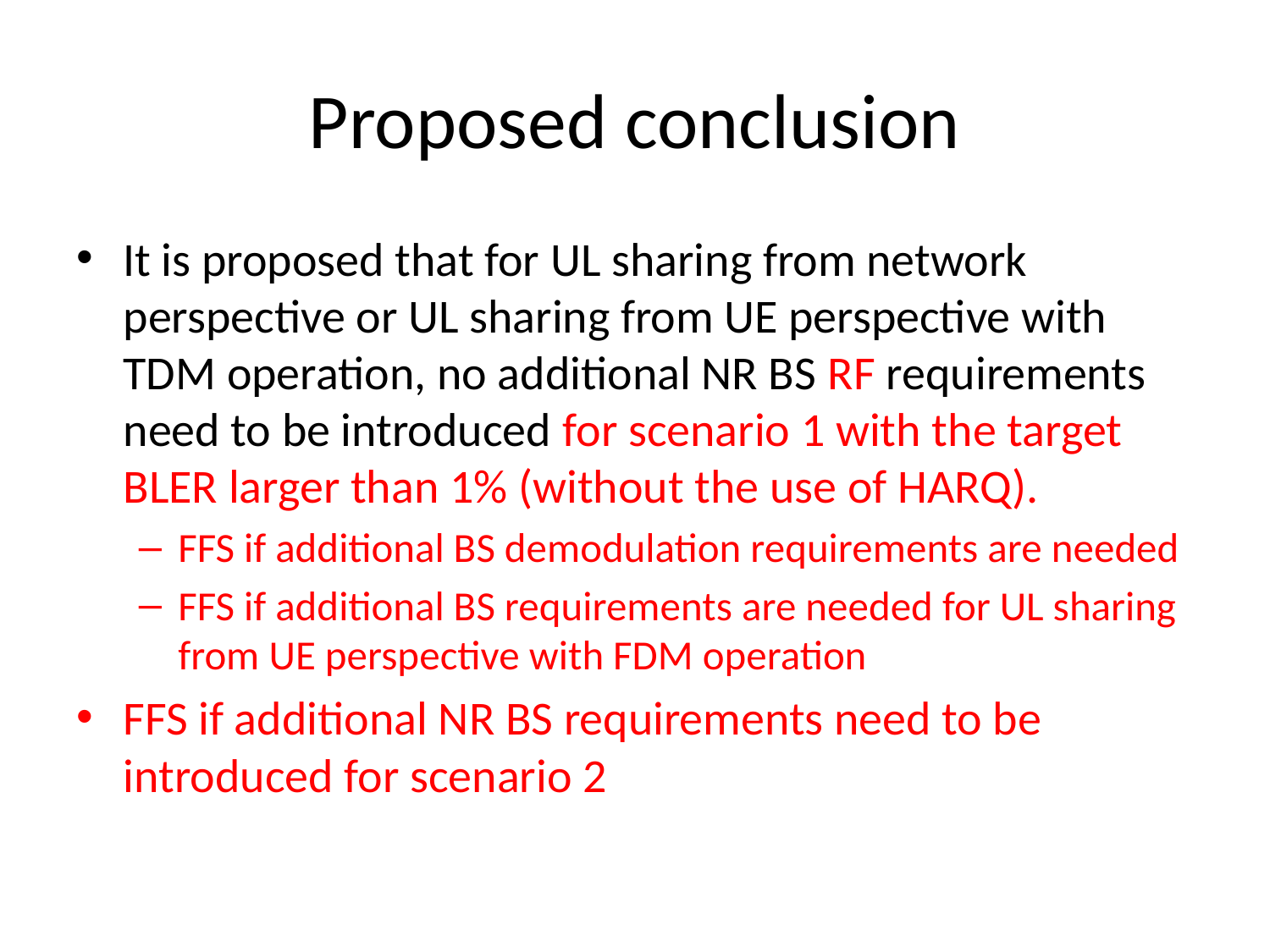

# Proposed conclusion
It is proposed that for UL sharing from network perspective or UL sharing from UE perspective with TDM operation, no additional NR BS RF requirements need to be introduced for scenario 1 with the target BLER larger than 1% (without the use of HARQ).
FFS if additional BS demodulation requirements are needed
FFS if additional BS requirements are needed for UL sharing from UE perspective with FDM operation
FFS if additional NR BS requirements need to be introduced for scenario 2